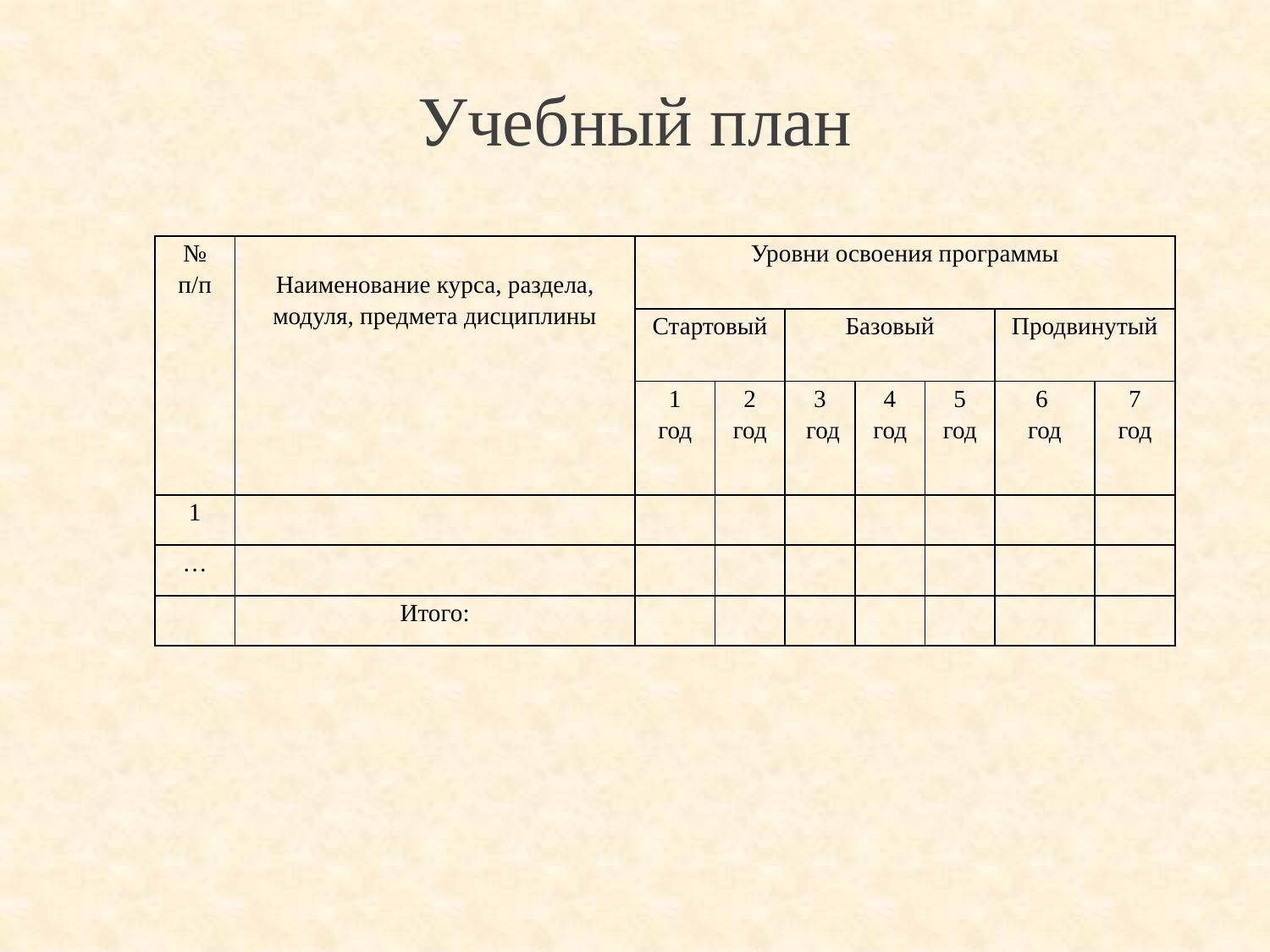

# Учебный план
| № п/п | Наименование курса, раздела, модуля, предмета дисциплины | Уровни освоения программы |  |  |  |  |  |  |
| --- | --- | --- | --- | --- | --- | --- | --- | --- |
|  |  | Стартовый |  | Базовый |  |  | Продвинутый |  |
|  |  | 1 год | 2 год | 3 год | 4 год | 5 год | 6 год | 7 год |
| 1 |  |  |  |  |  |  |  |  |
| … |  |  |  |  |  |  |  |  |
|  | Итого: |  |  |  |  |  |  |  |